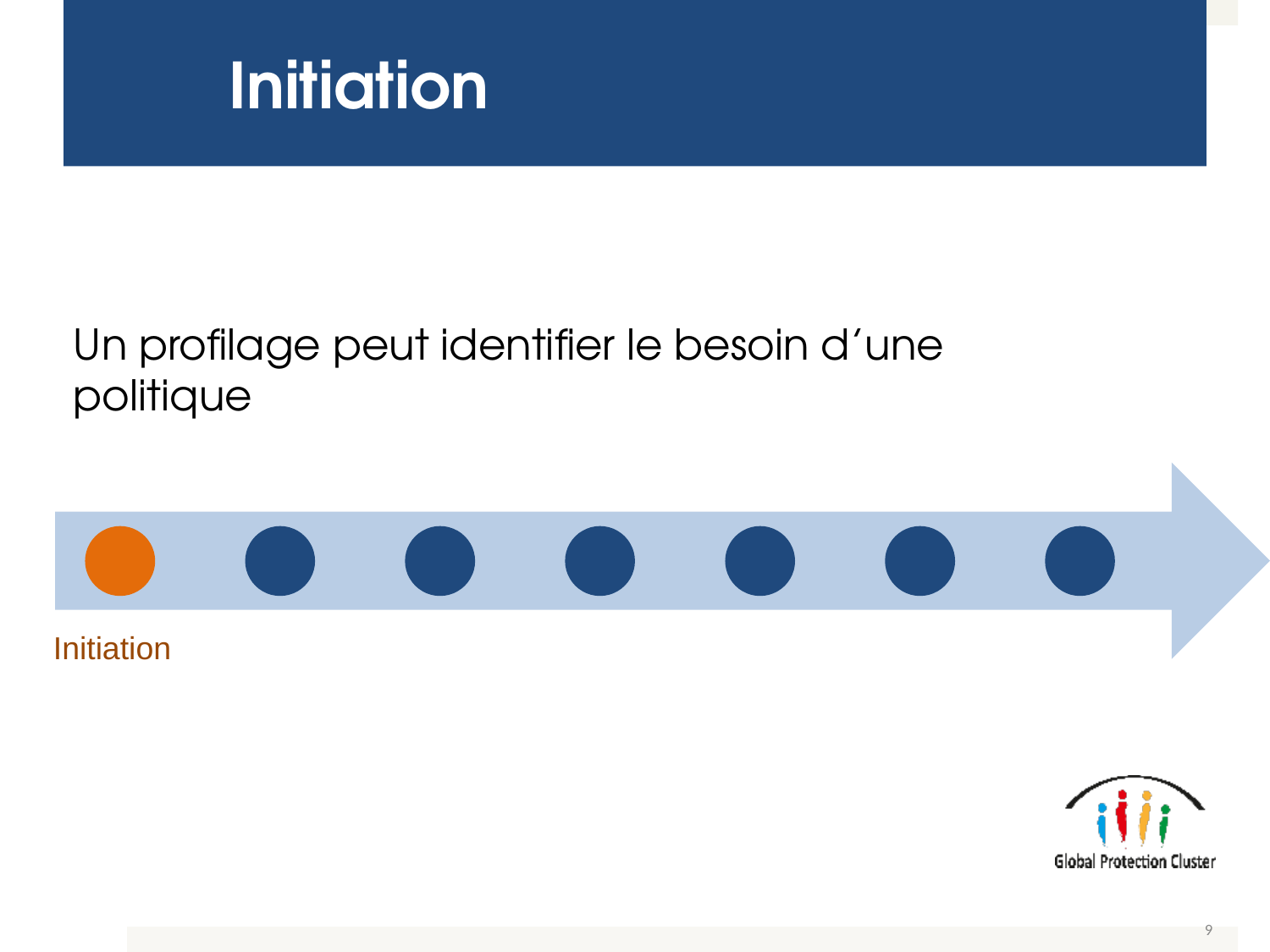

# Initiation

Un profilage peut identifier le besoin d’une politique

Initiation